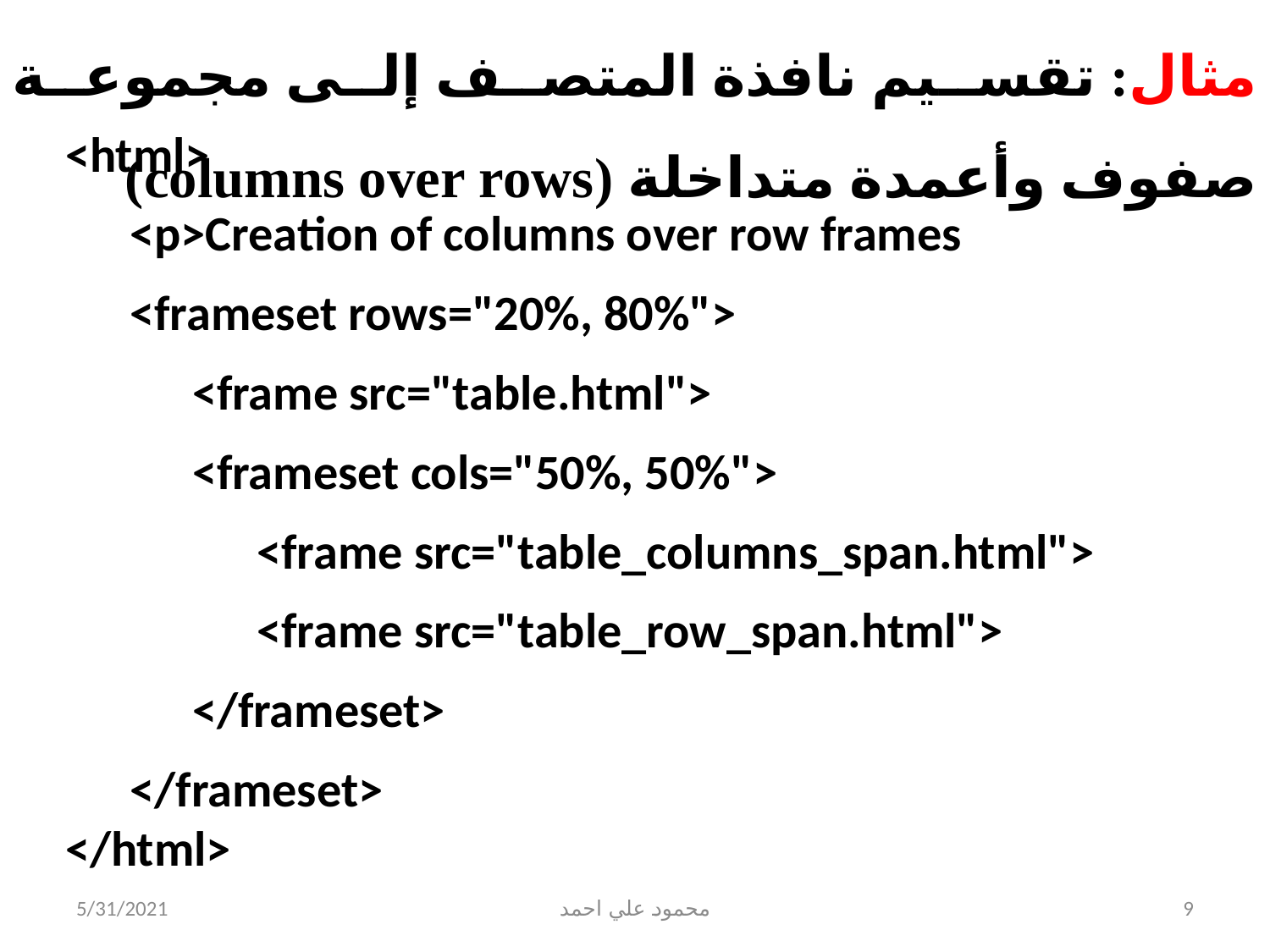

مثال: تقسيم نافذة المتصف إلى مجموعة صفوف وأعمدة متداخلة (columns over rows)
<html>
	<p>Creation of columns over row frames
	<frameset rows="20%, 80%">
	<frame src="table.html">
	<frameset cols="50%, 50%">
	<frame src="table_columns_span.html">
	<frame src="table_row_span.html">
	</frameset>
	</frameset>
</html>
5/31/2021
محمود علي احمد
9